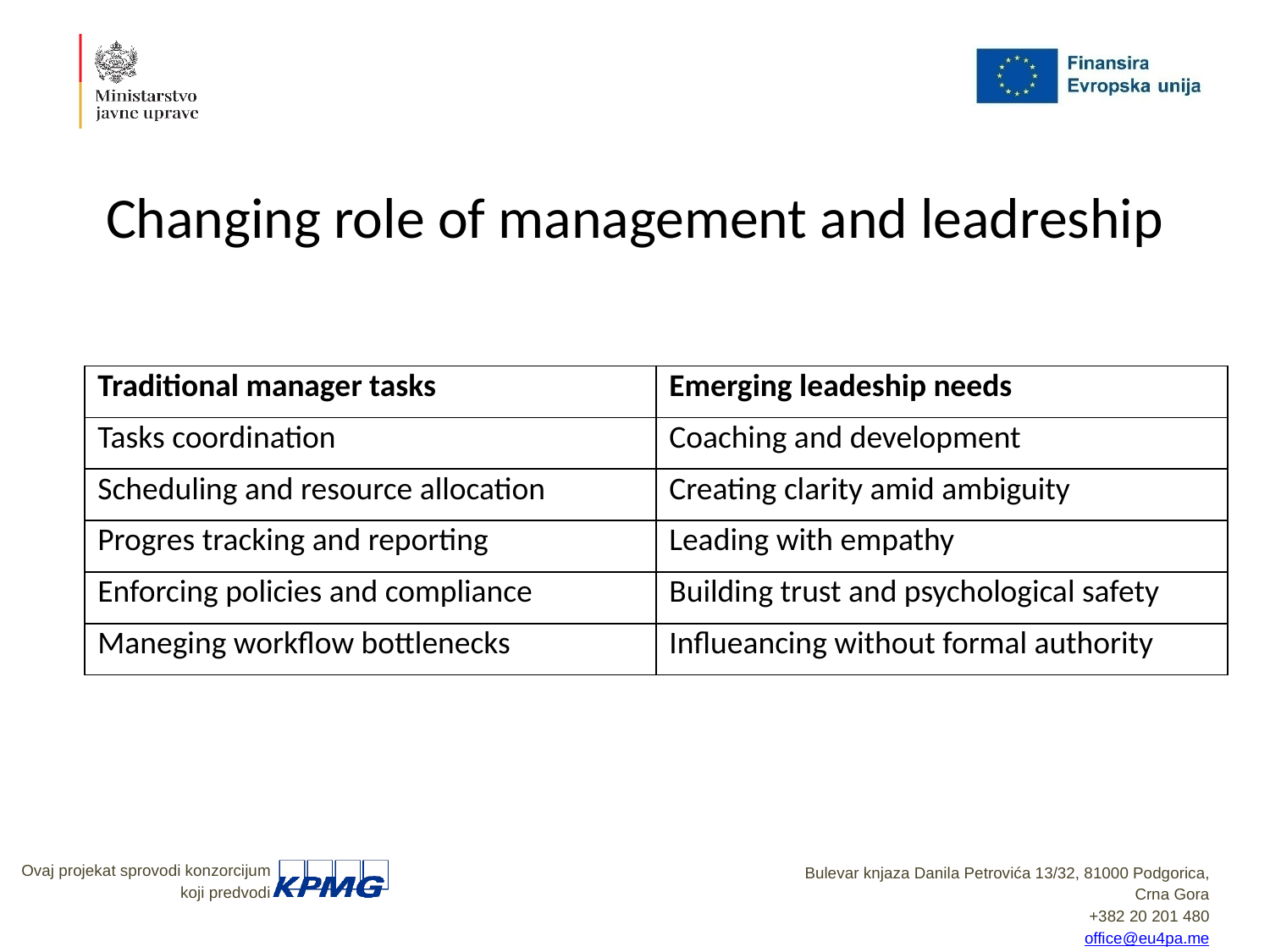

# Changing role of management and leadreship

| Traditional manager tasks | Emerging leadeship needs |
| --- | --- |
| Tasks coordination | Coaching and development |
| Scheduling and resource allocation | Creating clarity amid ambiguity |
| Progres tracking and reporting | Leading with empathy |
| Enforcing policies and compliance | Building trust and psychological safety |
| Maneging workflow bottlenecks | Influeancing without formal authority |